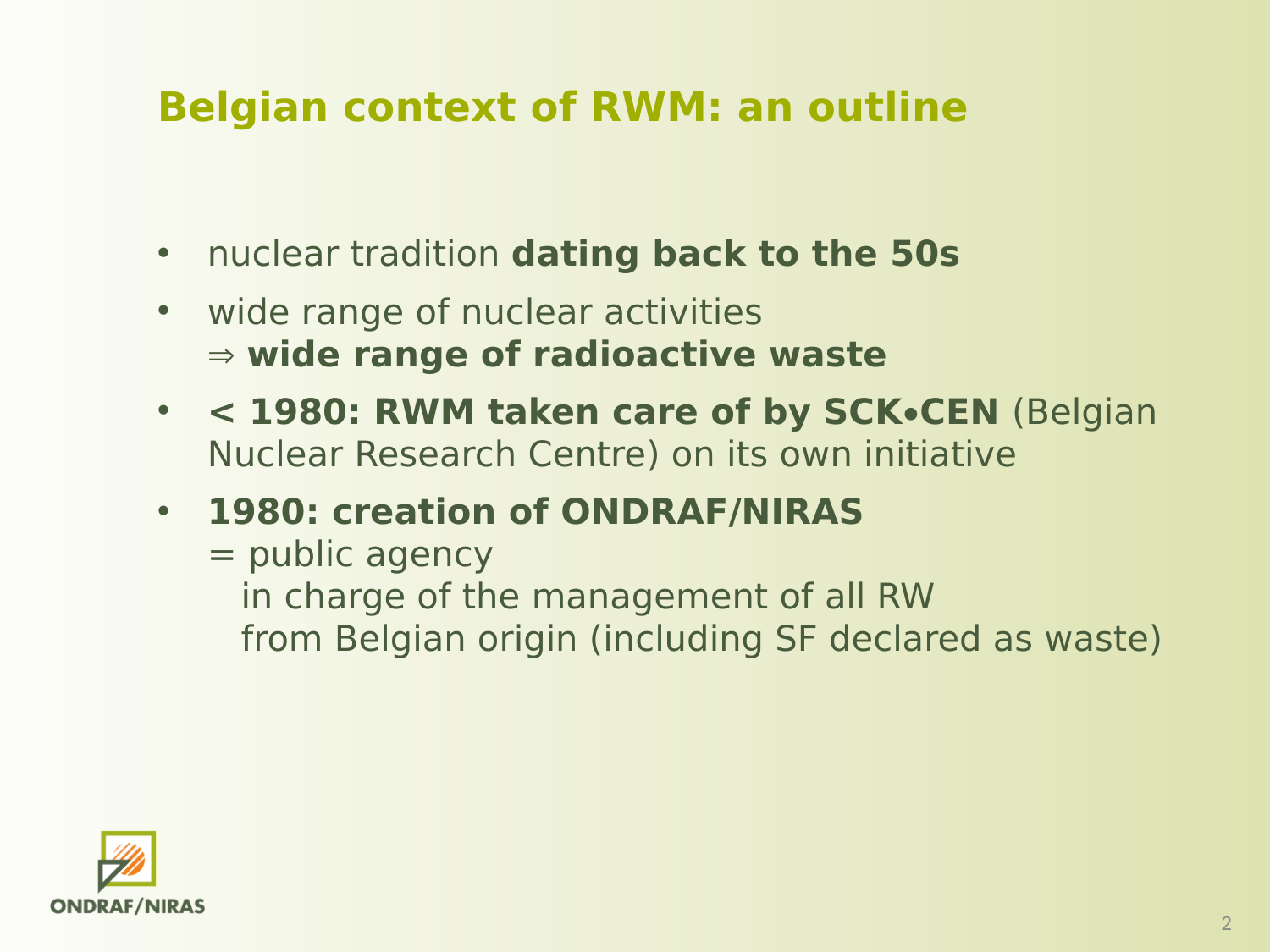

Belgian context of RWM: an outline
nuclear tradition dating back to the 50s
wide range of nuclear activities
⇒ wide range of radioactive waste
< 1980: RWM taken care of by SCK•CEN (Belgian Nuclear Research Centre) on its own initiative
1980: creation of ONDRAF/NIRAS
= public agency
   in charge of the management of all RW
   from Belgian origin (including SF declared as waste)